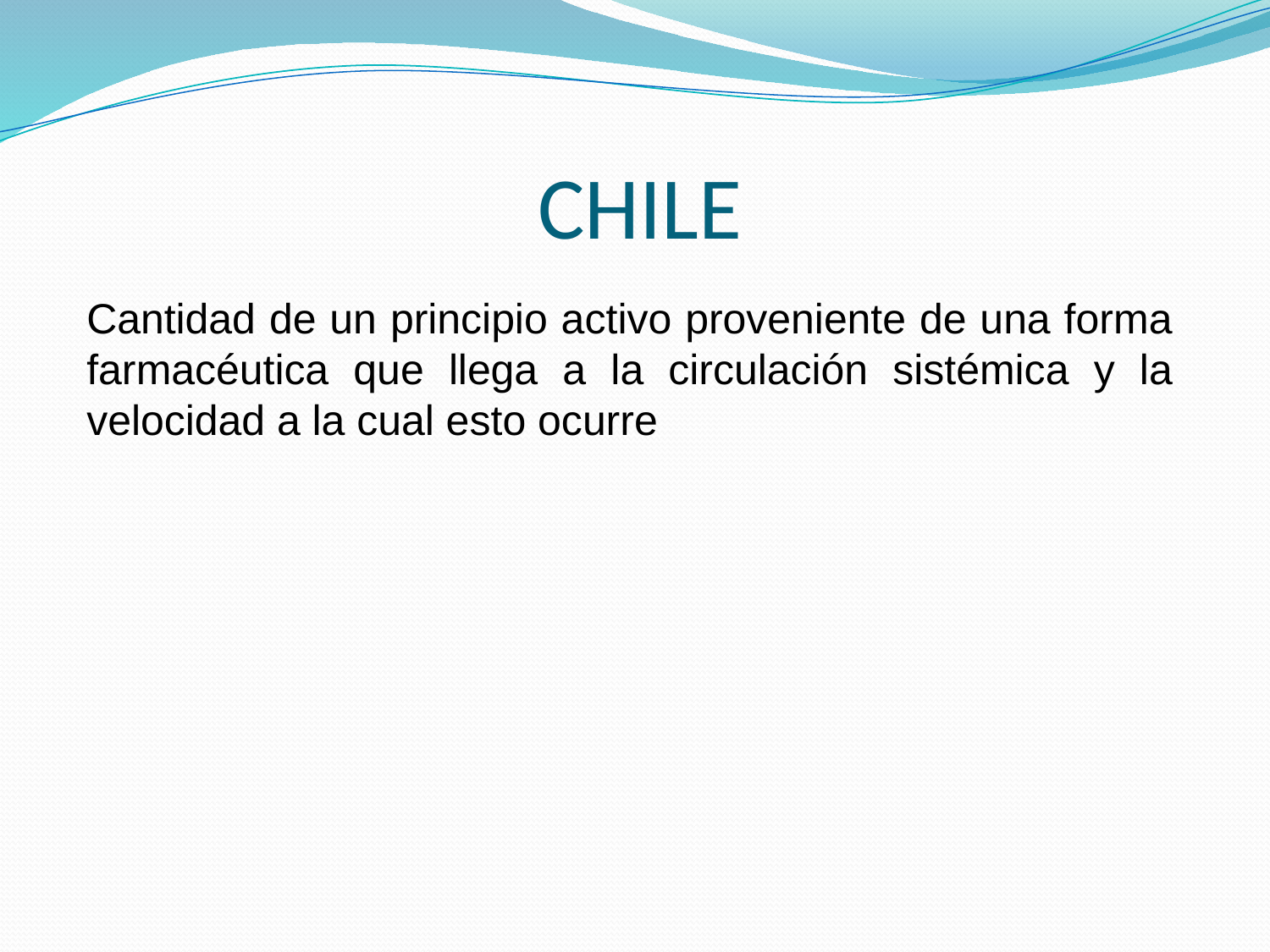

# CHILE
Cantidad de un principio activo proveniente de una forma farmacéutica que llega a la circulación sistémica y la velocidad a la cual esto ocurre